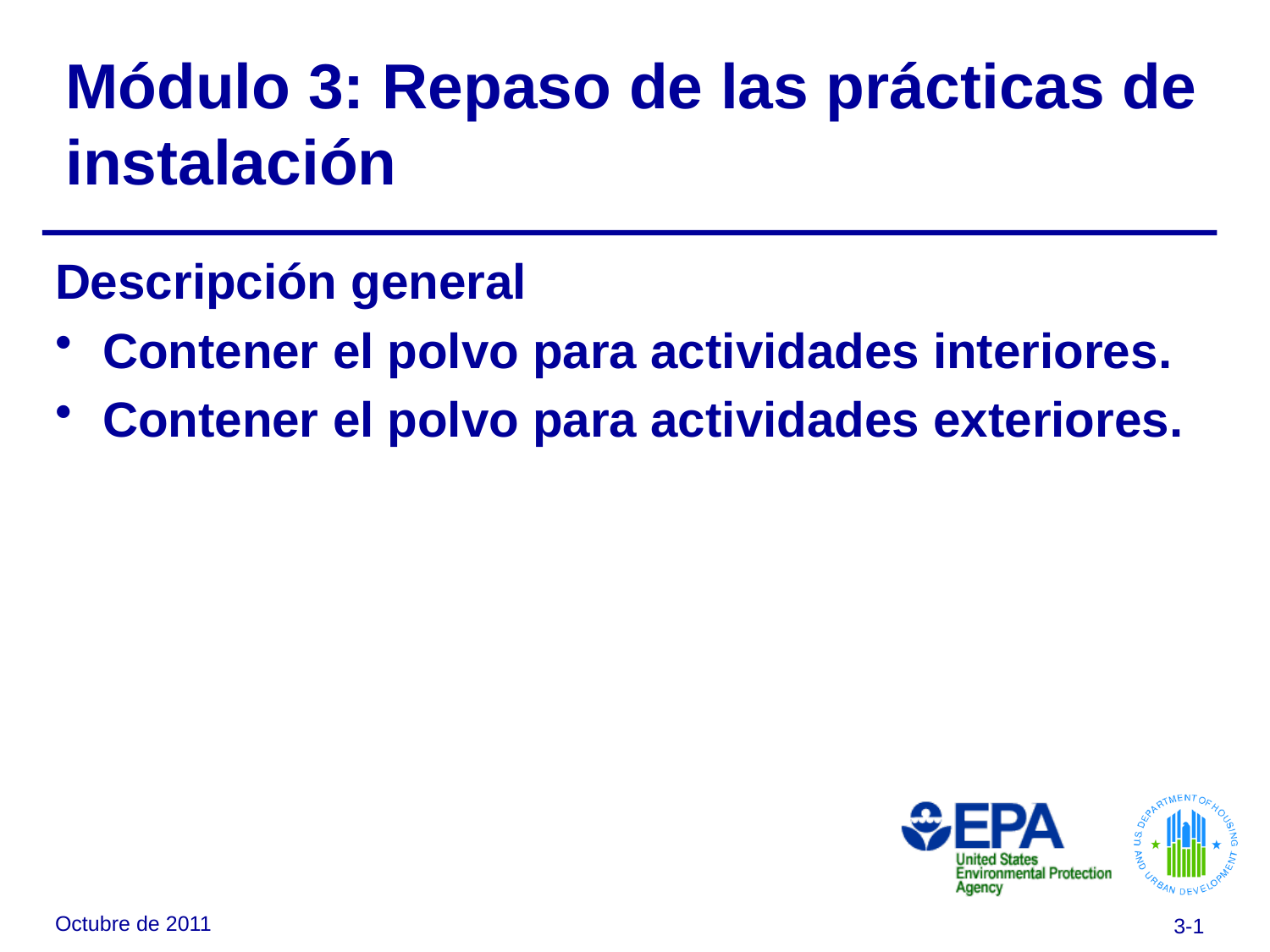

# Módulo 3: Repaso de las prácticas de instalación
Descripción general
Contener el polvo para actividades interiores.
Contener el polvo para actividades exteriores.
Octubre de 2011
3-1